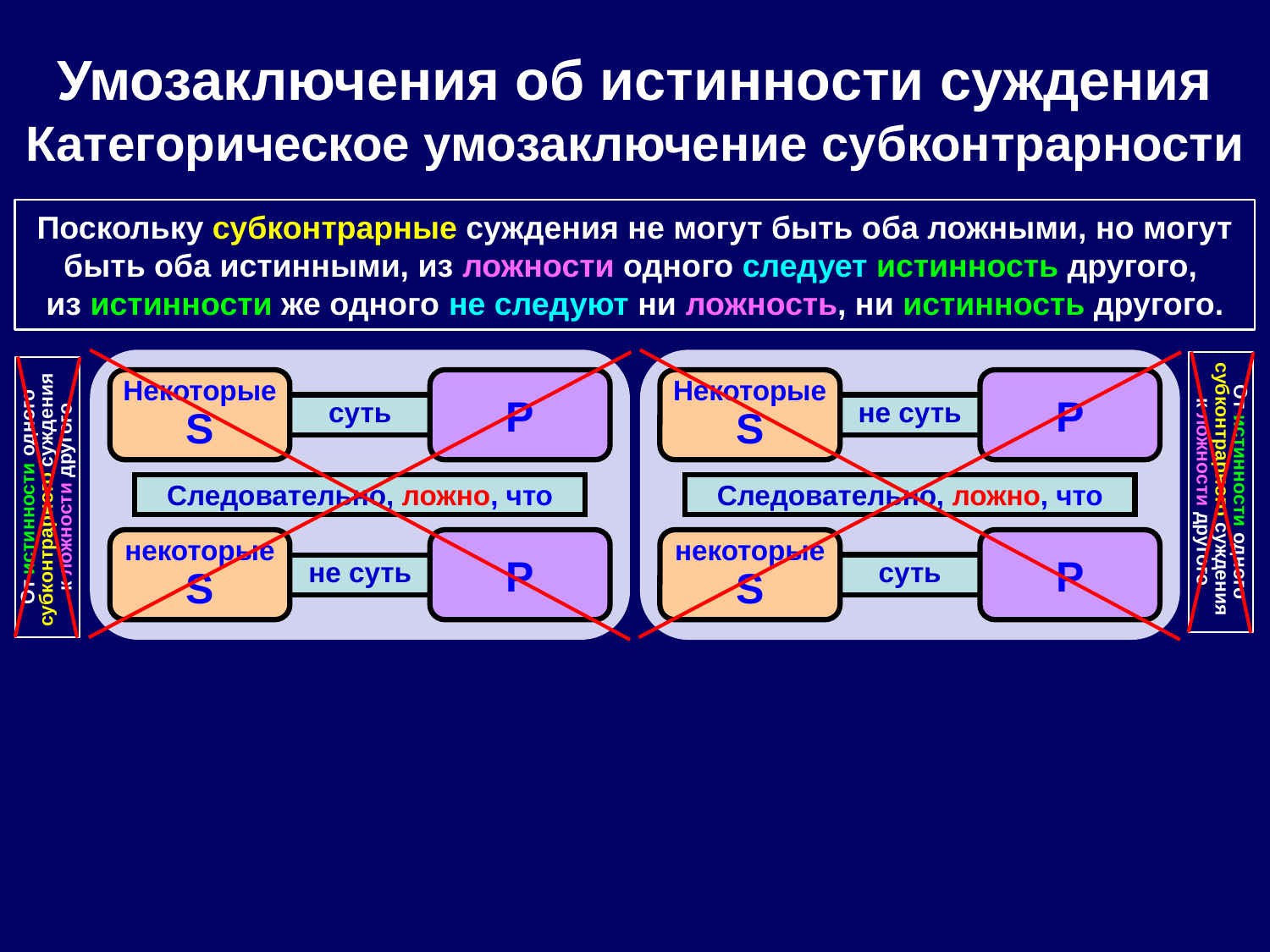

Умозаключения об истинности суждения
Категорическое умозаключение субконтрарности
Поскольку субконтрарные суждения не могут быть оба ложными, но могут быть оба истинными, из ложности одного следует истинность другого,
из истинности же одного не следуют ни ложность, ни истинность другого.

Некоторые
S
P
Некоторые
S
P
суть
не суть
От истинности одного субконтрарного суждения
к ложности другого
От истинности одного субконтрарного суждения
к ложности другого
Следовательно, ложно, что
Следовательно, ложно, что
некоторые
S
P
некоторые
S
P
суть
не суть